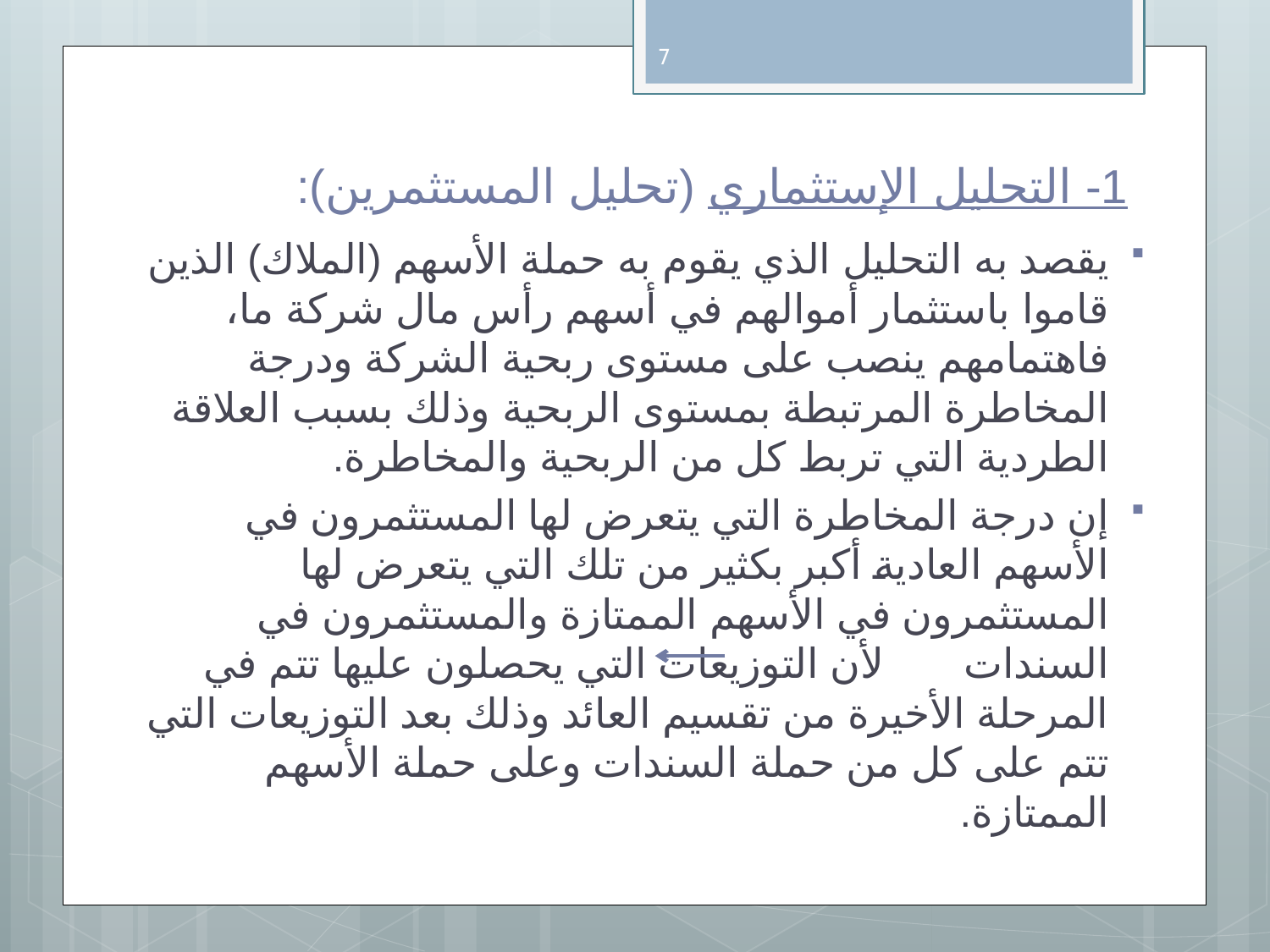

7
# 1- التحليل الإستثماري (تحليل المستثمرين):
يقصد به التحليل الذي يقوم به حملة الأسهم (الملاك) الذين قاموا باستثمار أموالهم في أسهم رأس مال شركة ما، فاهتمامهم ينصب على مستوى ربحية الشركة ودرجة المخاطرة المرتبطة بمستوى الربحية وذلك بسبب العلاقة الطردية التي تربط كل من الربحية والمخاطرة.
إن درجة المخاطرة التي يتعرض لها المستثمرون في الأسهم العادية أكبر بكثير من تلك التي يتعرض لها المستثمرون في الأسهم الممتازة والمستثمرون في السندات       لأن التوزيعات التي يحصلون عليها تتم في المرحلة الأخيرة من تقسيم العائد وذلك بعد التوزيعات التي تتم على كل من حملة السندات وعلى حملة الأسهم الممتازة.